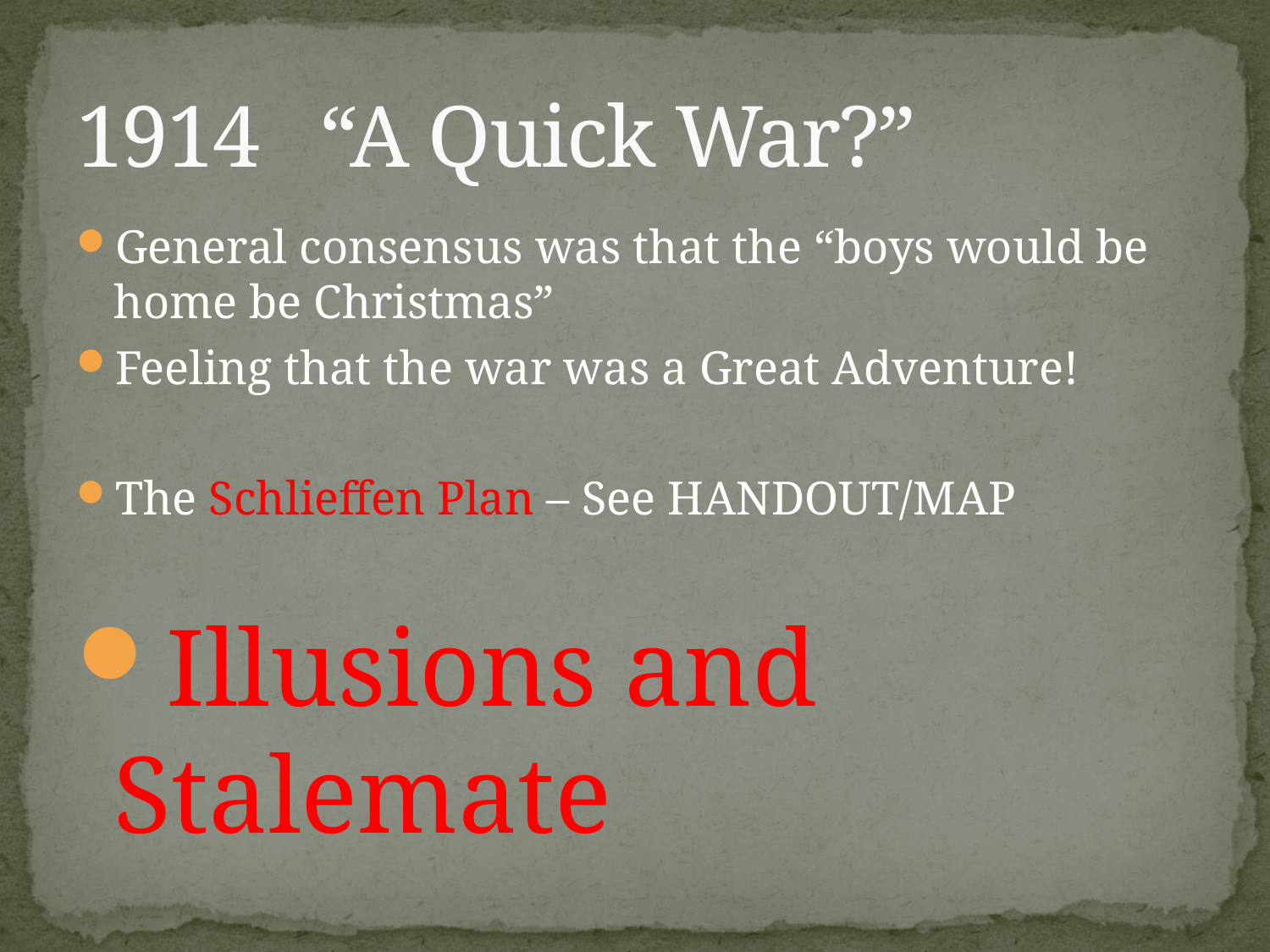

# 1914   “A Quick War?”
General consensus was that the “boys would be home be Christmas”
Feeling that the war was a Great Adventure!

The Schlieffen Plan – See HANDOUT/MAP

Illusions and Stalemate